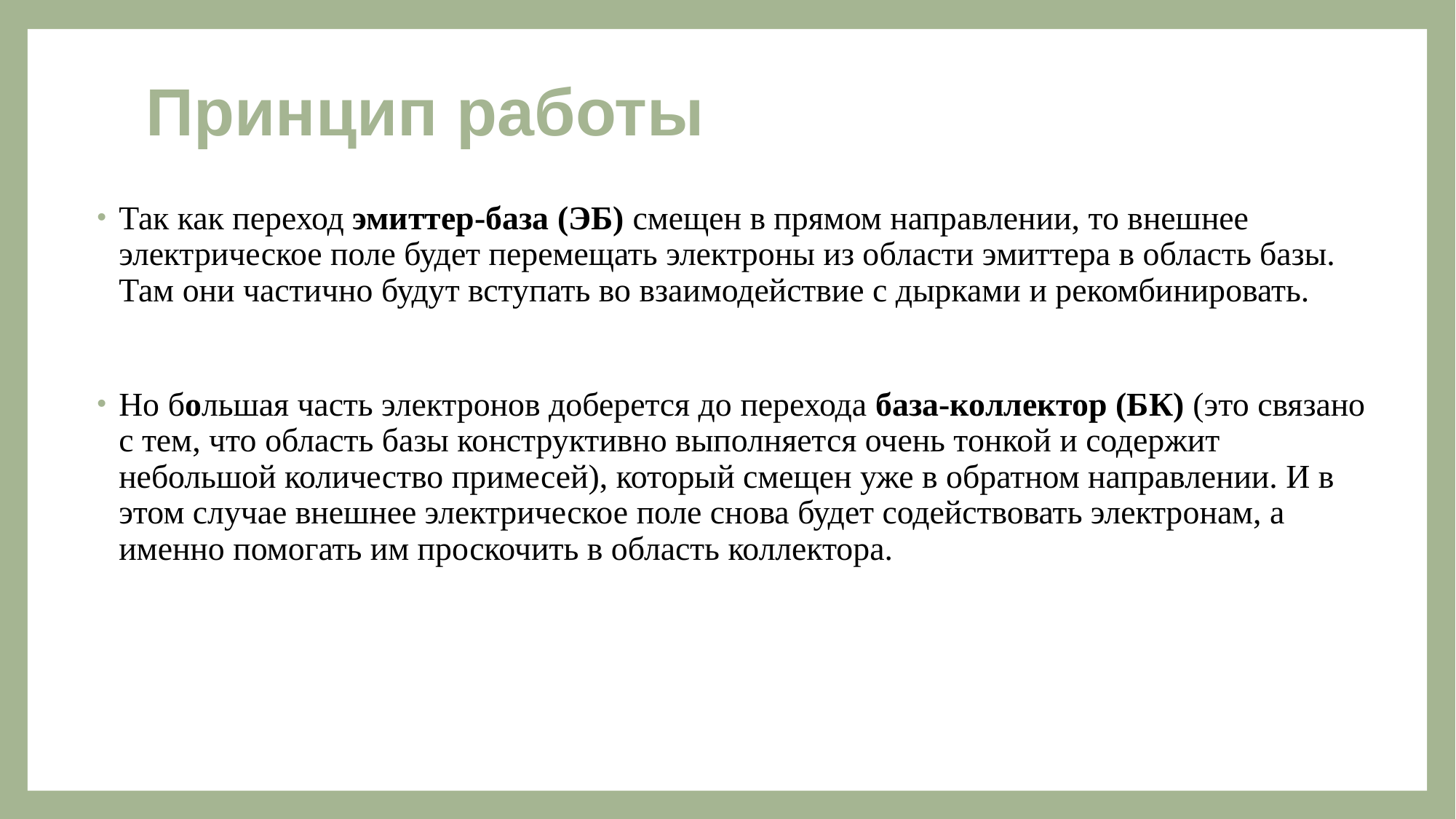

# Принцип работы
Так как переход эмиттер-база (ЭБ) смещен в прямом направлении, то внешнее электрическое поле будет перемещать электроны из области эмиттера в область базы. Там они частично будут вступать во взаимодействие с дырками и рекомбинировать.

Но большая часть электронов доберется до перехода база-коллектор (БК) (это связано с тем, что область базы конструктивно выполняется очень тонкой и содержит небольшой количество примесей), который смещен уже в обратном направлении. И в этом случае внешнее электрическое поле снова будет содействовать электронам, а именно помогать им проскочить в область коллектора.